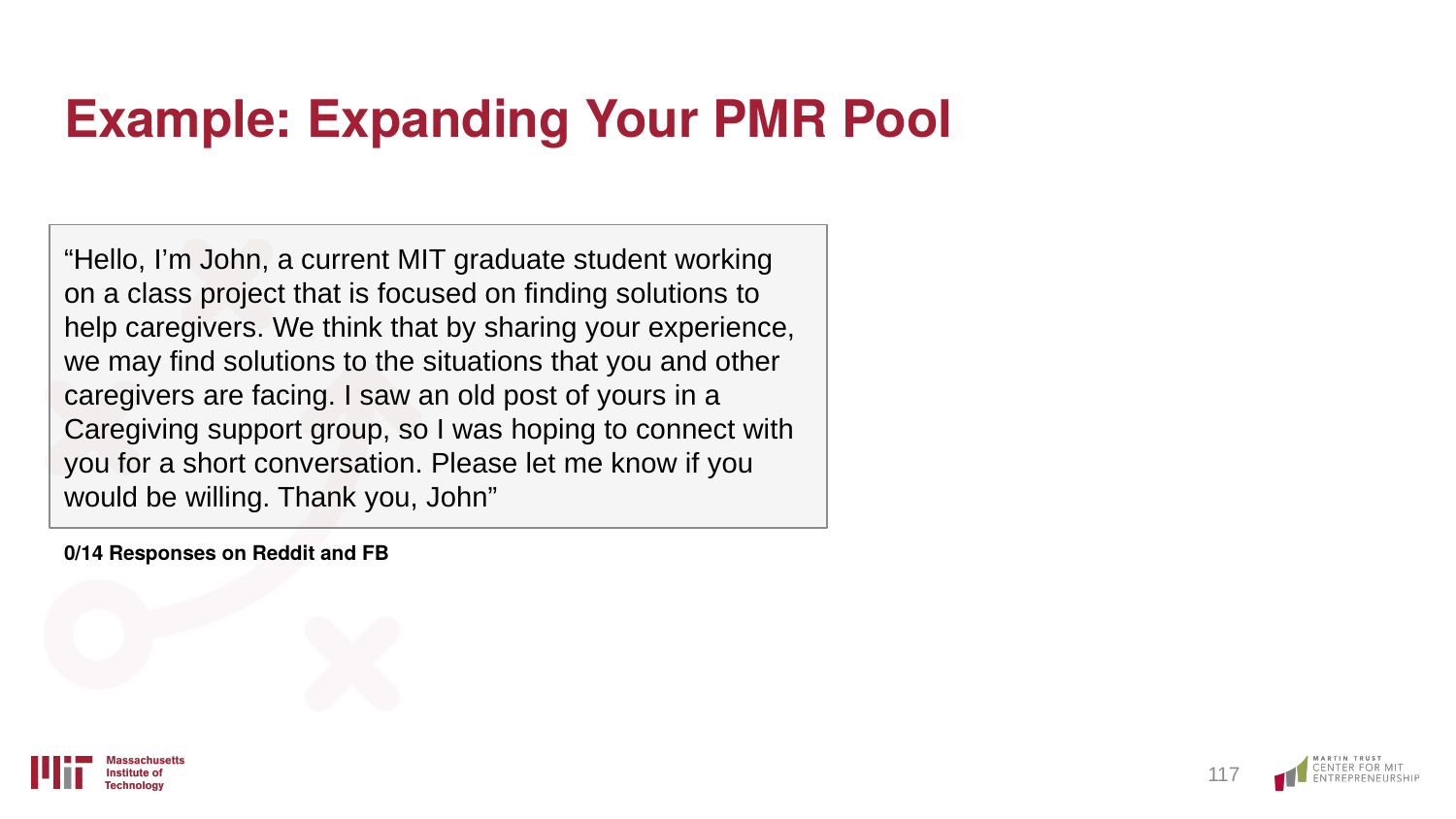

# Example: Expanding Your PMR Pool
“Hello, I’m John, a current MIT graduate student working on a class project that is focused on finding solutions to help caregivers. We think that by sharing your experience, we may find solutions to the situations that you and other caregivers are facing. I saw an old post of yours in a Caregiving support group, so I was hoping to connect with you for a short conversation. Please let me know if you would be willing. Thank you, John”
0/14 Responses on Reddit and FB
117